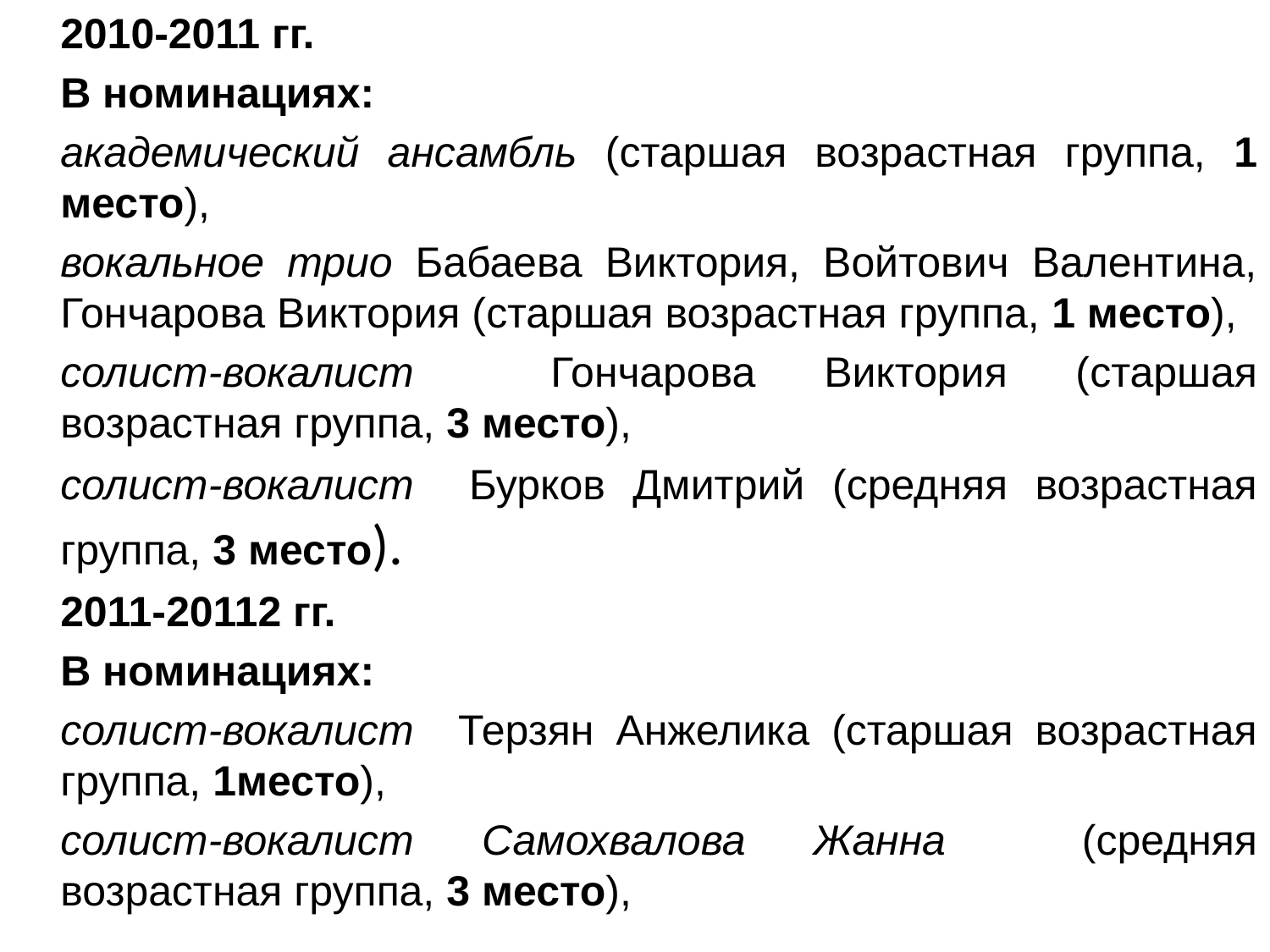

2010-2011 гг.
В номинациях:
академический ансамбль (старшая возрастная группа, 1 место),
вокальное трио Бабаева Виктория, Войтович Валентина, Гончарова Виктория (старшая возрастная группа, 1 место),
солист-вокалист  Гончарова Виктория (старшая возрастная группа, 3 место),
солист-вокалист  Бурков Дмитрий (средняя возрастная группа, 3 место).
2011-20112 гг.
В номинациях:
солист-вокалист  Терзян Анжелика (старшая возрастная группа, 1место),
солист-вокалист Самохвалова Жанна  (средняя возрастная группа, 3 место),